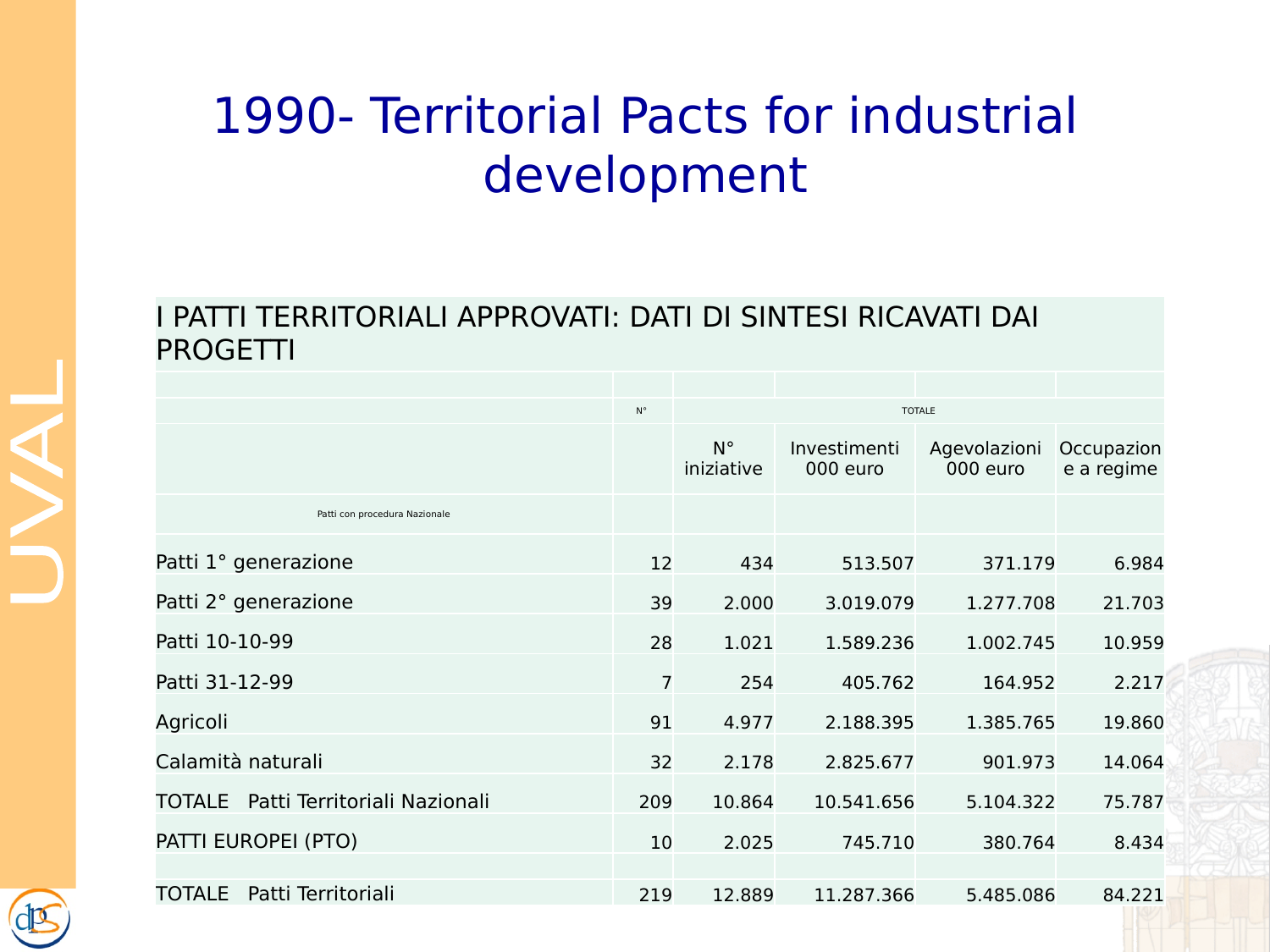

# 1990- Territorial Pacts for industrial development
| I PATTI TERRITORIALI APPROVATI: DATI DI SINTESI RICAVATI DAI PROGETTI |  |  |  |  |  |
| --- | --- | --- | --- | --- | --- |
|  |  |  |  |  |  |
|  | N° | TOTALE |  |  |  |
|  |  | N° iniziative | Investimenti 000 euro | Agevolazioni 000 euro | Occupazione a regime |
| Patti con procedura Nazionale |  |  |  |  |  |
| Patti 1° generazione | 12 | 434 | 513.507 | 371.179 | 6.984 |
| Patti 2° generazione | 39 | 2.000 | 3.019.079 | 1.277.708 | 21.703 |
| Patti 10-10-99 | 28 | 1.021 | 1.589.236 | 1.002.745 | 10.959 |
| Patti 31-12-99 | 7 | 254 | 405.762 | 164.952 | 2.217 |
| Agricoli | 91 | 4.977 | 2.188.395 | 1.385.765 | 19.860 |
| Calamità naturali | 32 | 2.178 | 2.825.677 | 901.973 | 14.064 |
| TOTALE Patti Territoriali Nazionali | 209 | 10.864 | 10.541.656 | 5.104.322 | 75.787 |
| PATTI EUROPEI (PTO) | 10 | 2.025 | 745.710 | 380.764 | 8.434 |
|  |  |  |  |  |  |
| TOTALE Patti Territoriali | 219 | 12.889 | 11.287.366 | 5.485.086 | 84.221 |